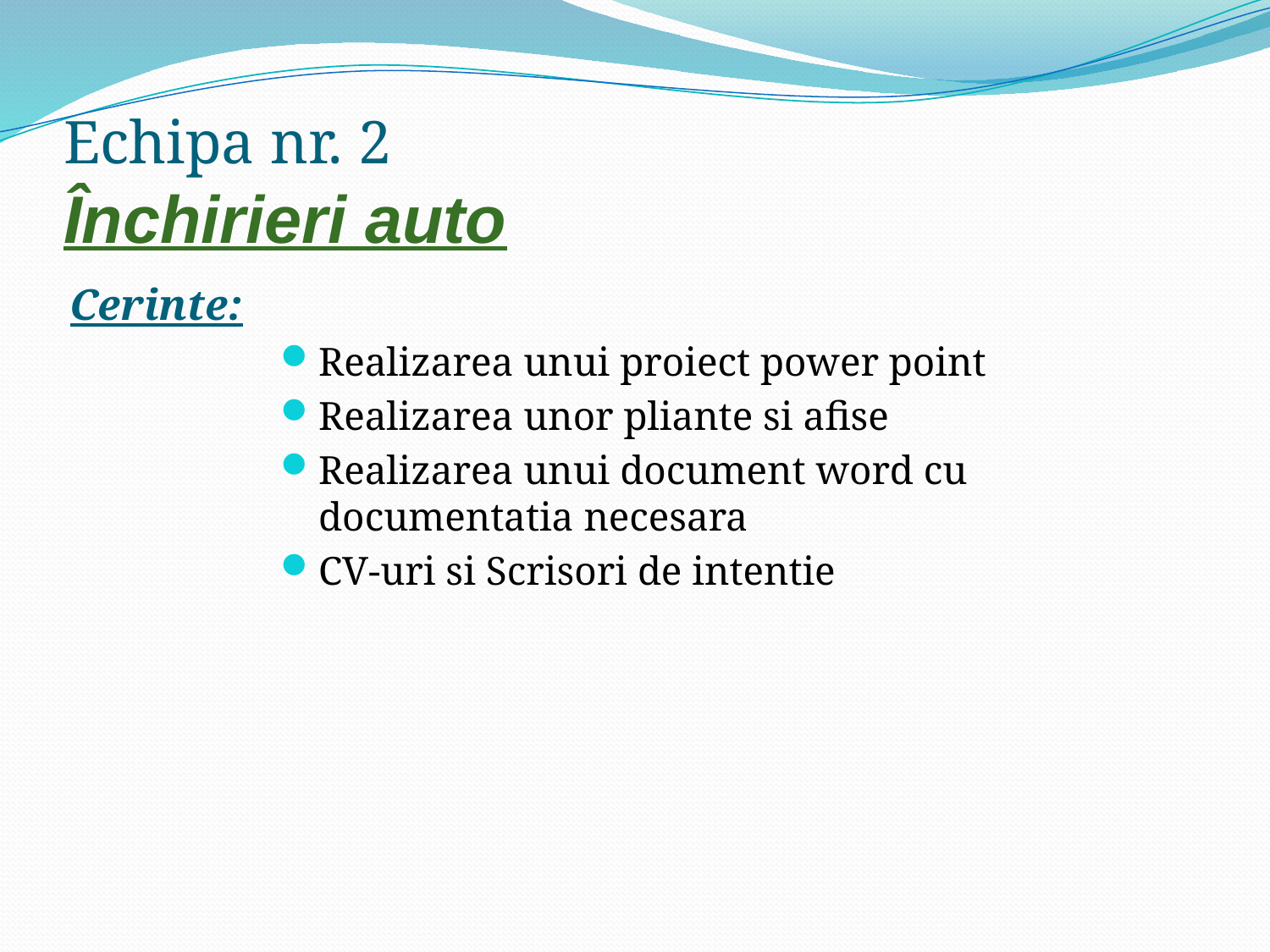

# Echipa nr. 2 Închirieri auto
Cerinte:
Realizarea unui proiect power point
Realizarea unor pliante si afise
Realizarea unui document word cu documentatia necesara
CV-uri si Scrisori de intentie